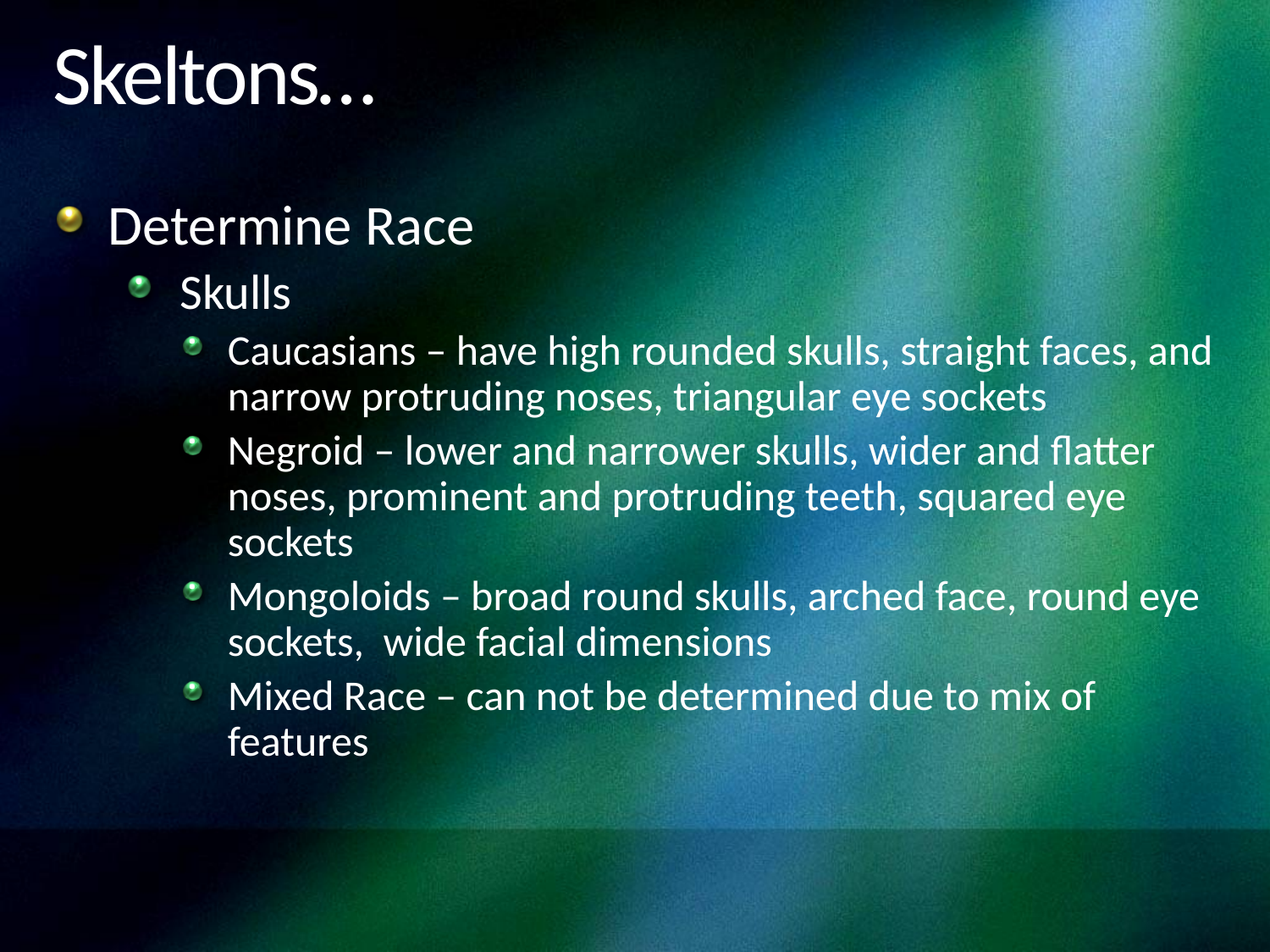

# Skeltons…
Determine Race
Skulls
Caucasians – have high rounded skulls, straight faces, and narrow protruding noses, triangular eye sockets
Negroid – lower and narrower skulls, wider and flatter noses, prominent and protruding teeth, squared eye sockets
Mongoloids – broad round skulls, arched face, round eye sockets,  wide facial dimensions
Mixed Race – can not be determined due to mix of features